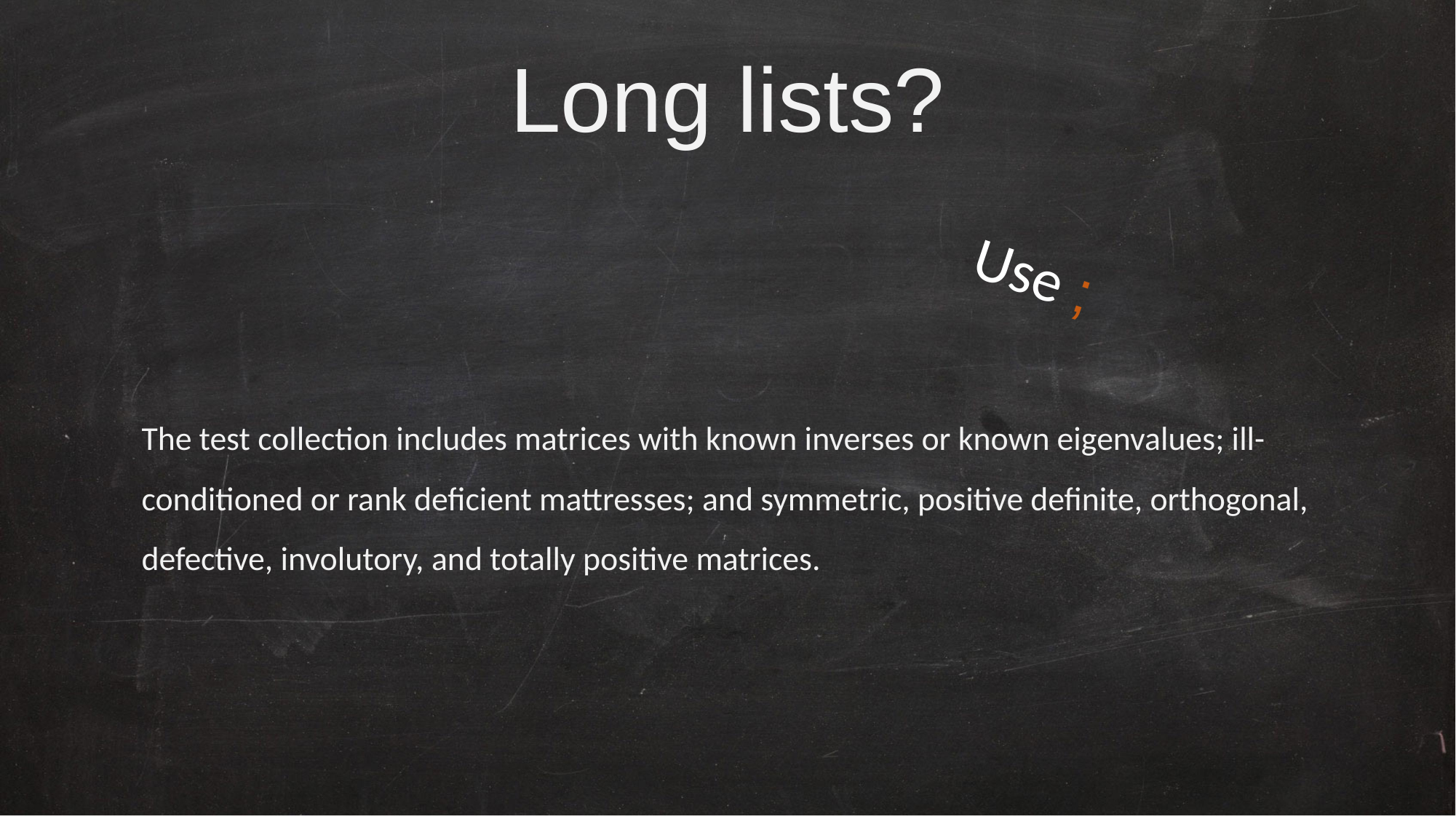

# Long lists?
Use ;
The test collection includes matrices with known inverses or known eigenvalues; ill-conditioned or rank deficient mattresses; and symmetric, positive definite, orthogonal, defective, involutory, and totally positive matrices.